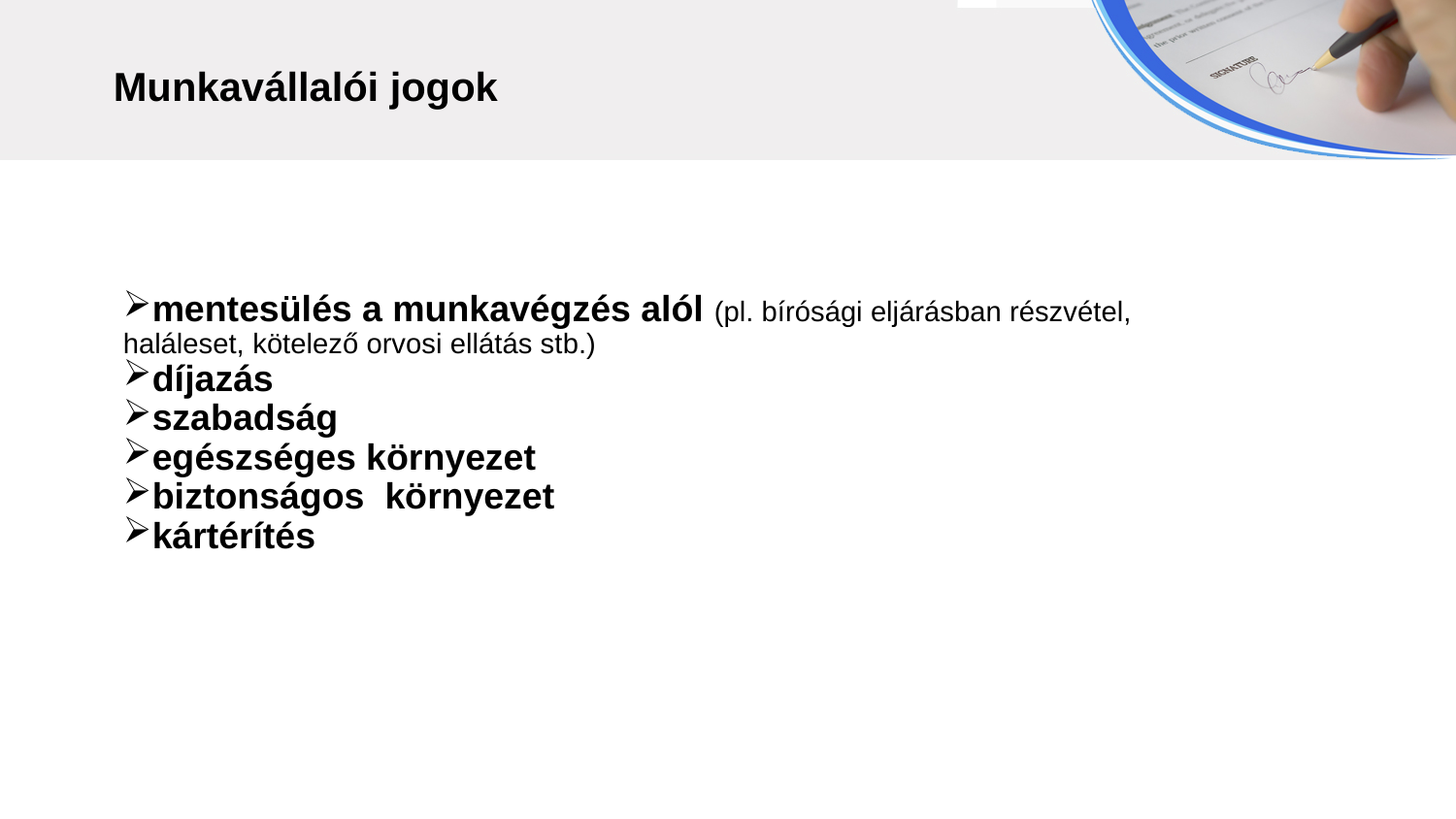

Munkavállalói jogok
mentesülés a munkavégzés alól (pl. bírósági eljárásban részvétel, haláleset, kötelező orvosi ellátás stb.)
díjazás
szabadság
egészséges környezet
biztonságos  környezet
kártérítés